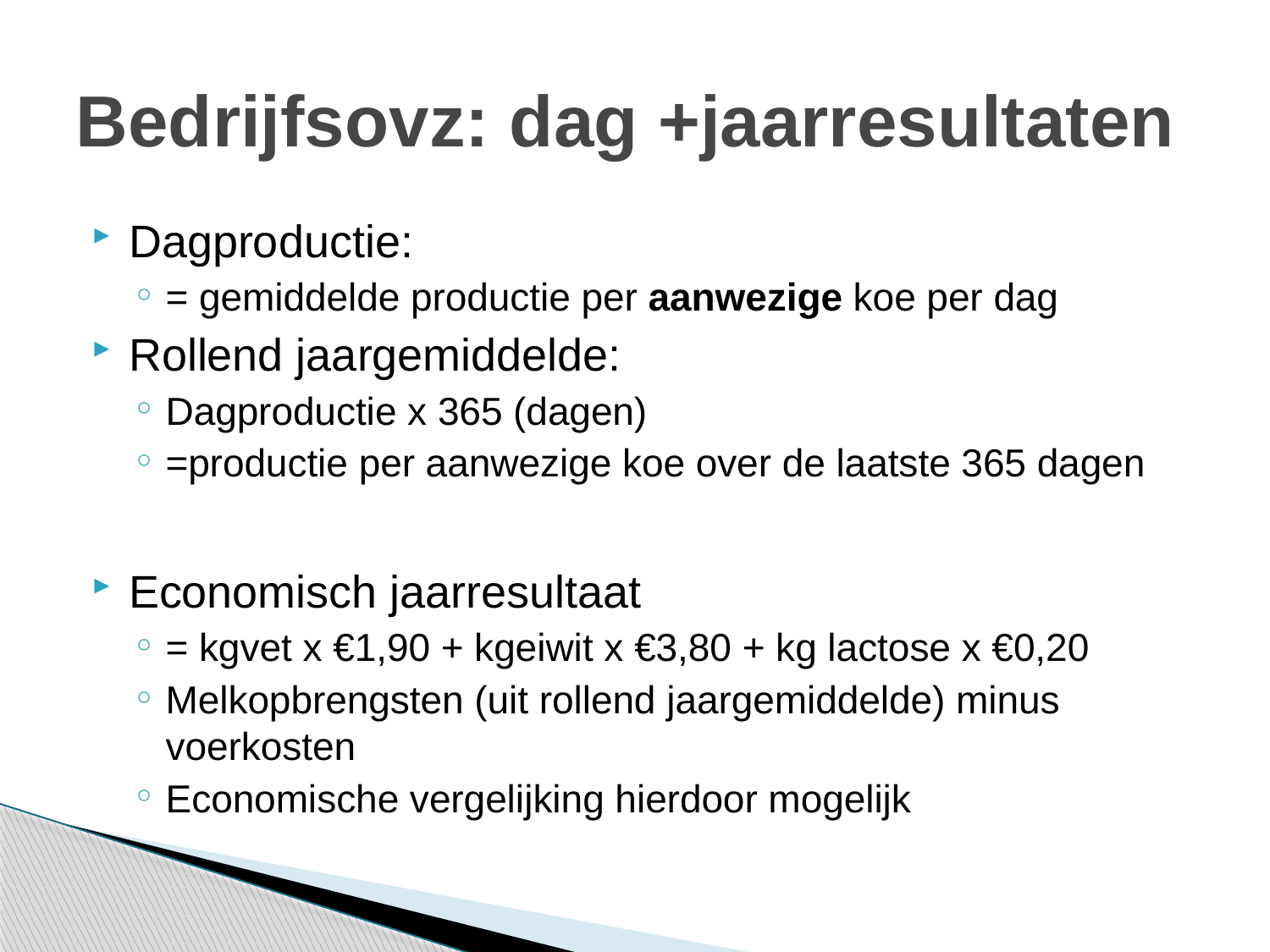

# Bedrijfsovz: dag +jaarresultaten
Dagproductie:
= gemiddelde productie per aanwezige koe per dag
Rollend jaargemiddelde:
Dagproductie x 365 (dagen)
=productie per aanwezige koe over de laatste 365 dagen

Economisch jaarresultaat
= kgvet x €1,90 + kgeiwit x €3,80 + kg lactose x €0,20
Melkopbrengsten (uit rollend jaargemiddelde) minus voerkosten
Economische vergelijking hierdoor mogelijk